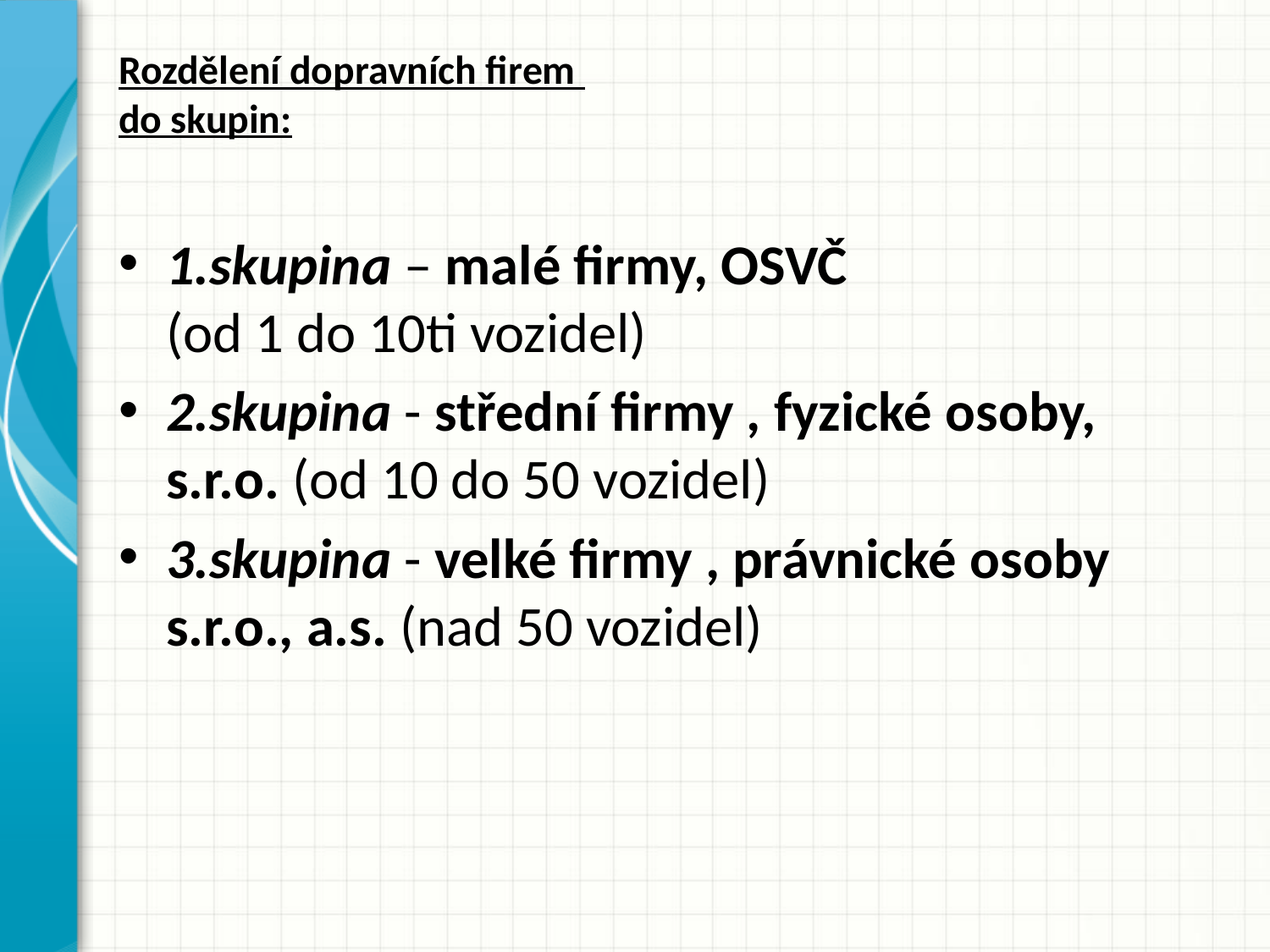

# Rozdělení dopravních firem do skupin:
1.skupina – malé firmy, OSVČ
(od 1 do 10ti vozidel)
2.skupina - střední firmy , fyzické osoby, s.r.o. (od 10 do 50 vozidel)
3.skupina - velké firmy , právnické osoby s.r.o., a.s. (nad 50 vozidel)